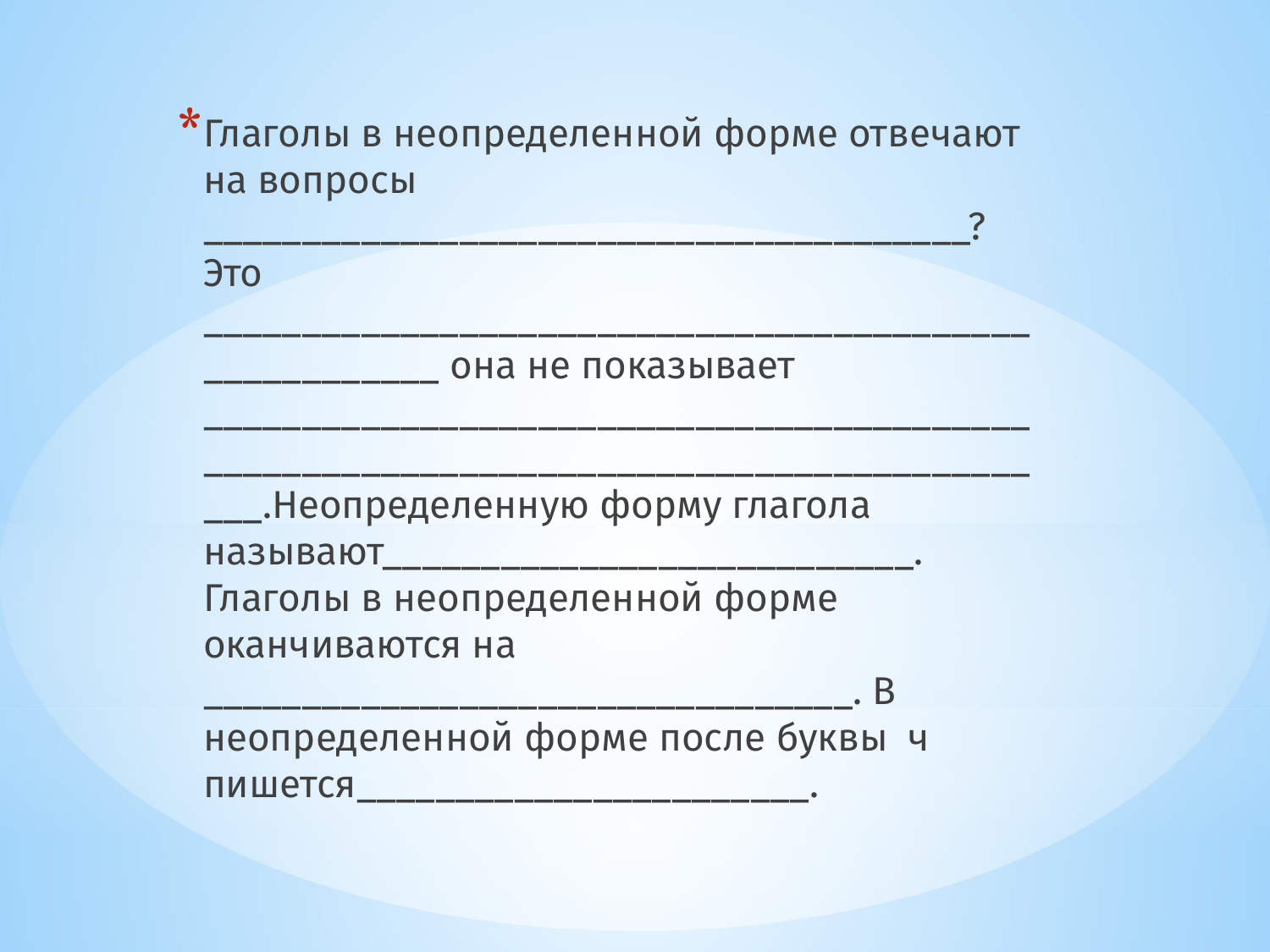

Глаголы в неопределенной форме отвечают на вопросы _______________________________________? Это ______________________________________________________ она не показывает _______________________________________________________________________________________.Неопределенную форму глагола называют___________________________. Глаголы в неопределенной форме оканчиваются на  _________________________________. В неопределенной форме после буквы  ч пишется_______________________.